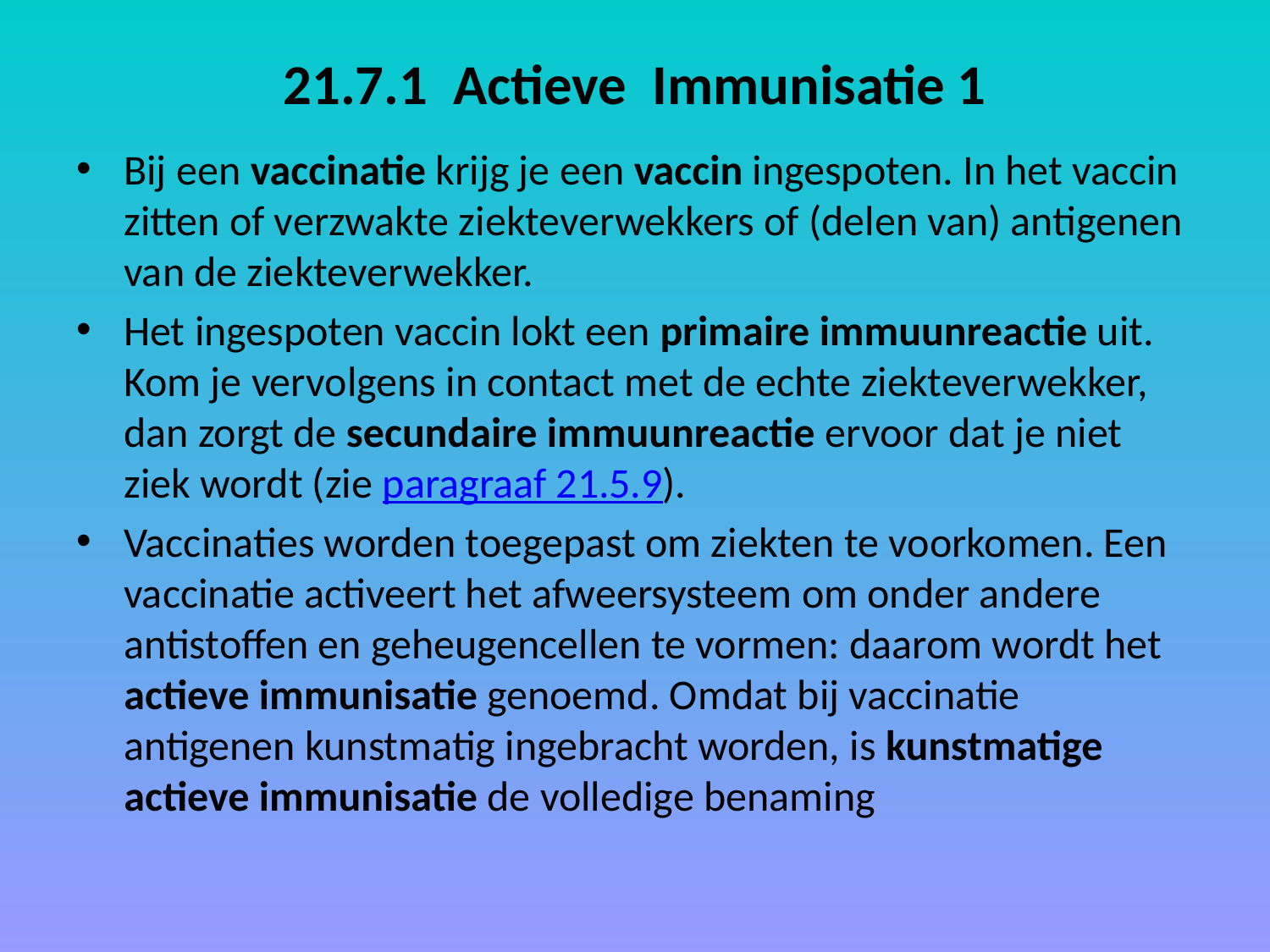

# 21.7.1  Actieve  Immunisatie 1
Bij een vaccinatie krijg je een vaccin ingespoten. In het vaccin zitten of verzwakte ziekteverwekkers of (delen van) antigenen van de ziekteverwekker.
Het ingespoten vaccin lokt een primaire immuunreactie uit. Kom je vervolgens in contact met de echte ziekteverwekker, dan zorgt de secundaire immuunreactie ervoor dat je niet ziek wordt (zie paragraaf 21.5.9).
Vaccinaties worden toegepast om ziekten te voorkomen. Een vaccinatie activeert het afweersysteem om onder andere antistoffen en geheugencellen te vormen: daarom wordt het actieve immunisatie genoemd. Omdat bij vaccinatie antigenen kunstmatig ingebracht worden, is kunstmatige actieve immunisatie de volledige benaming